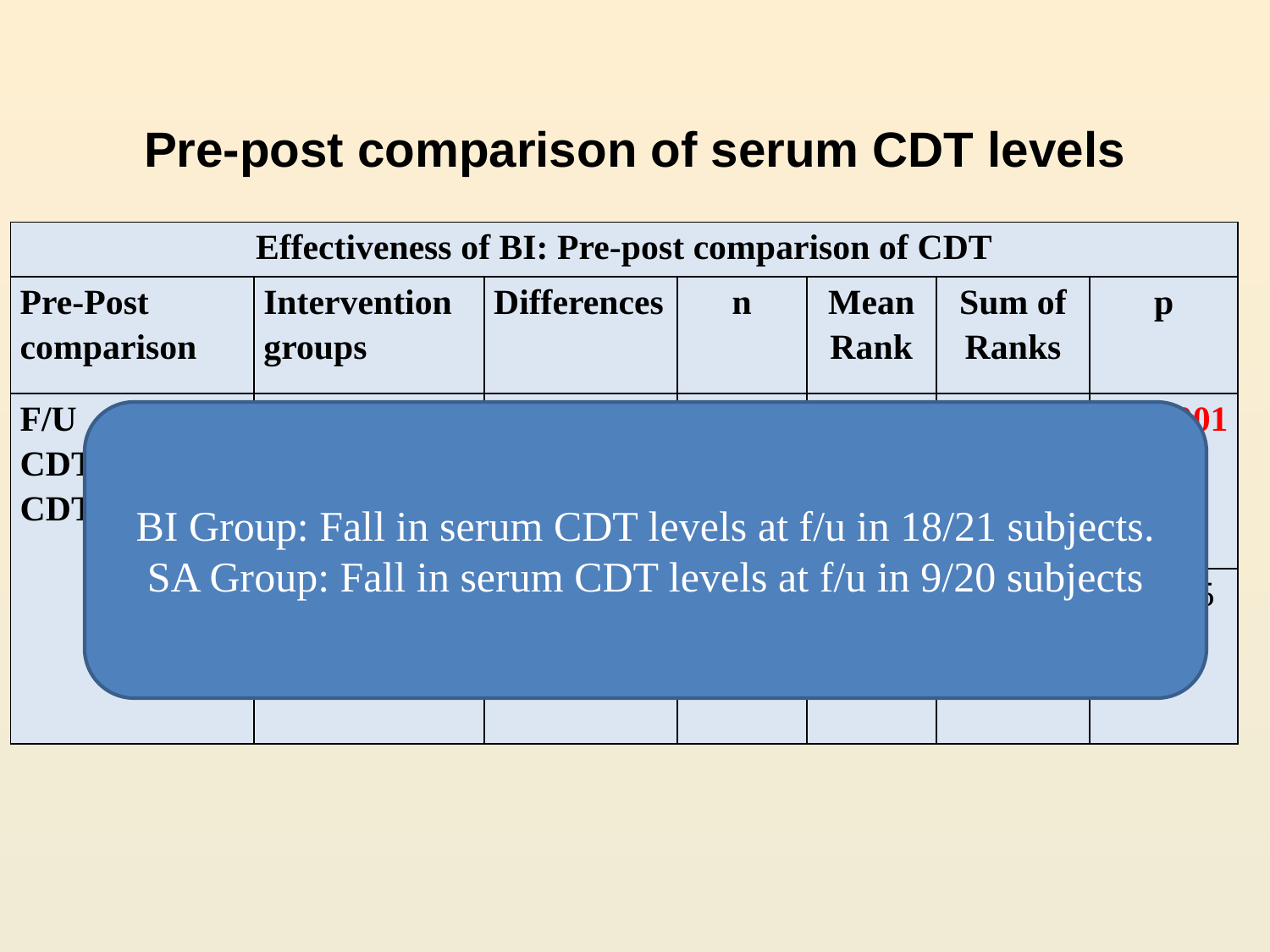

# Pre-post comparison of serum CDT levels
| Effectiveness of BI: Pre-post comparison of CDT |  |  |  |  |  |  |
| --- | --- | --- | --- | --- | --- | --- |
| Pre-Post comparison | Intervention groups | Differences | n | Mean Rank | Sum of Ranks | p |
| F/U CDT-Baseline CDT | Brief Intervention | Negative Positive Ties | 18 3 0 | 12.3 3.0 | 222 9 | P <0.001 |
|  | Simple Advice | Negative Positive Ties | 9 11 0 | 12.1 9.2 | 109 101 | P>0.05 |
BI Group: Fall in serum CDT levels at f/u in 18/21 subjects.
SA Group: Fall in serum CDT levels at f/u in 9/20 subjects